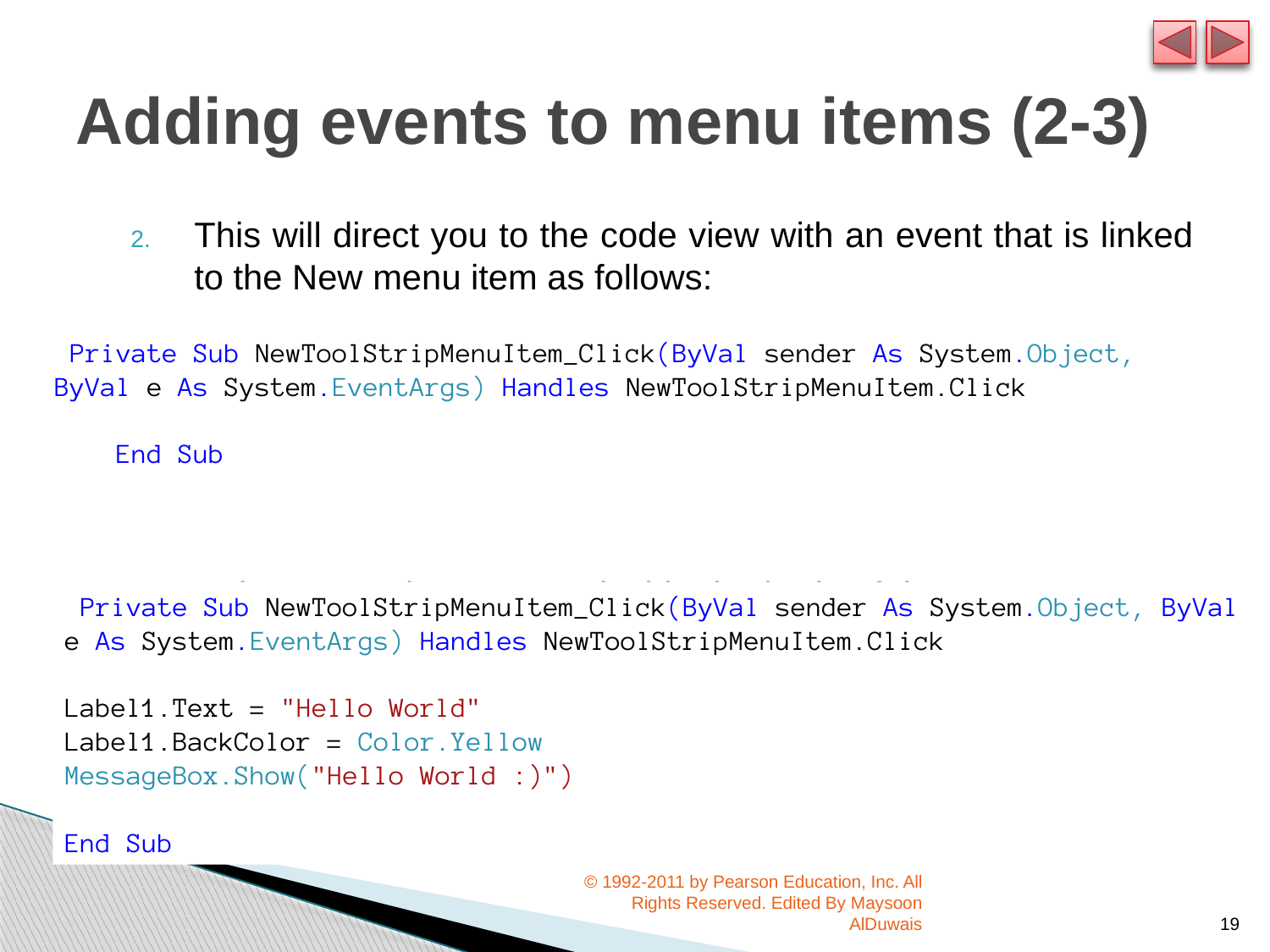

# Adding events to menu items (2-3)
This will direct you to the code view with an event that is linked to the New menu item as follows:

Write any code you want inside the body of the New menuItem sub procedure as follows:

 Private Sub NewToolStripMenuItem_Click(ByVal sender As System.Object, ByVal e As System.EventArgs) Handles NewToolStripMenuItem.Click

    End Sub
 Private Sub NewToolStripMenuItem_Click(ByVal sender As System.Object, ByVal e As System.EventArgs) Handles NewToolStripMenuItem.Click

Label1.Text = "Hello World"
Label1.BackColor = Color.Yellow
MessageBox.Show("Hello World :)")

End Sub
© 1992-2011 by Pearson Education, Inc. All Rights Reserved. Edited By Maysoon AlDuwais
19